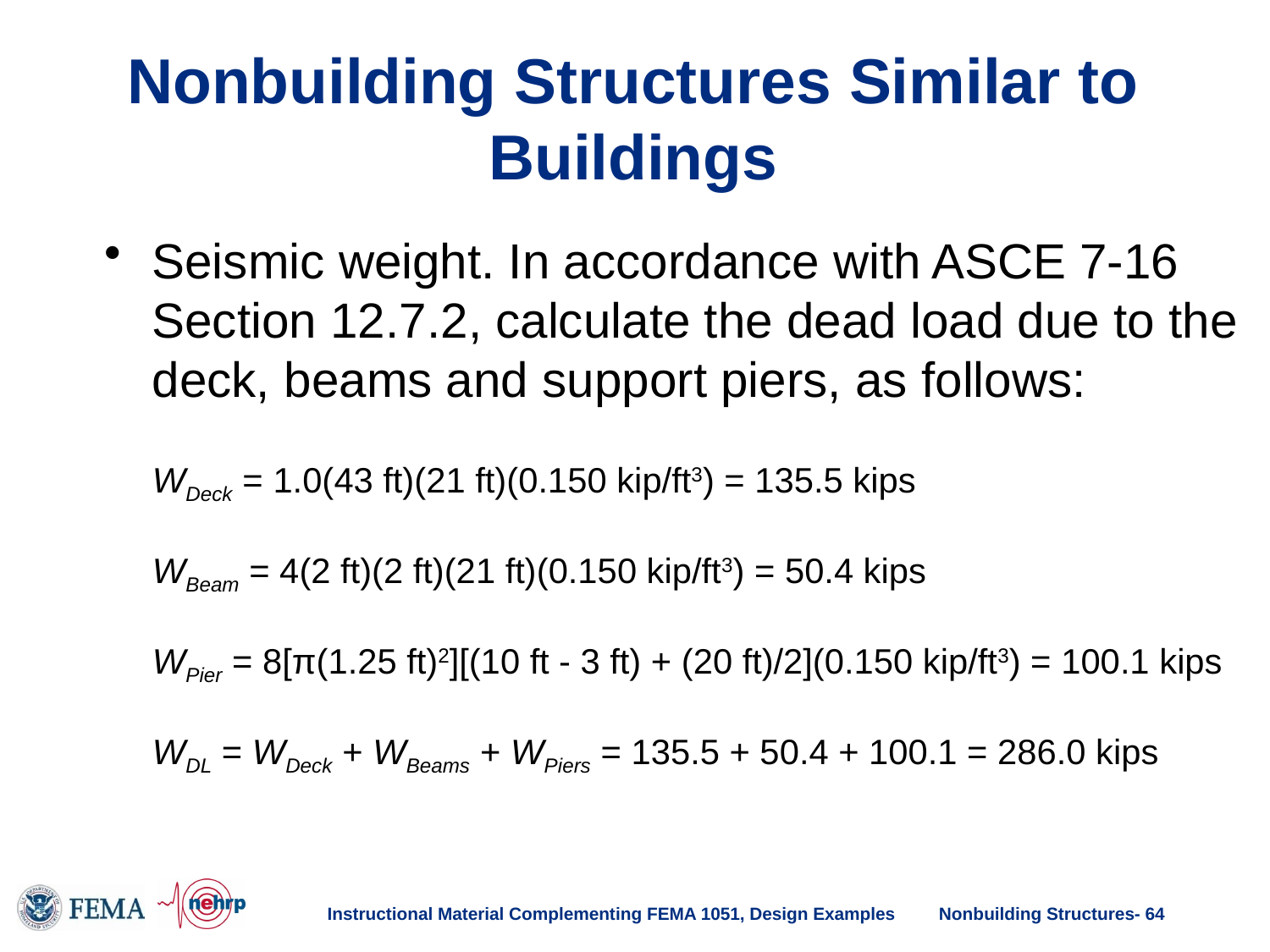

# Nonbuilding Structures Similar to Buildings
Seismic weight. In accordance with ASCE 7-16 Section 12.7.2, calculate the dead load due to the deck, beams and support piers, as follows:
WDeck = 1.0(43 ft)(21 ft)(0.150 kip/ft3) = 135.5 kips
WBeam = 4(2 ft)(2 ft)(21 ft)(0.150 kip/ft3) = 50.4 kips
WPier = 8[π(1.25 ft)2][(10 ft - 3 ft) + (20 ft)/2](0.150 kip/ft3) = 100.1 kips
WDL = WDeck + WBeams + WPiers = 135.5 + 50.4 + 100.1 = 286.0 kips

Instructional Material Complementing FEMA 1051, Design Examples
Nonbuilding Structures- 64